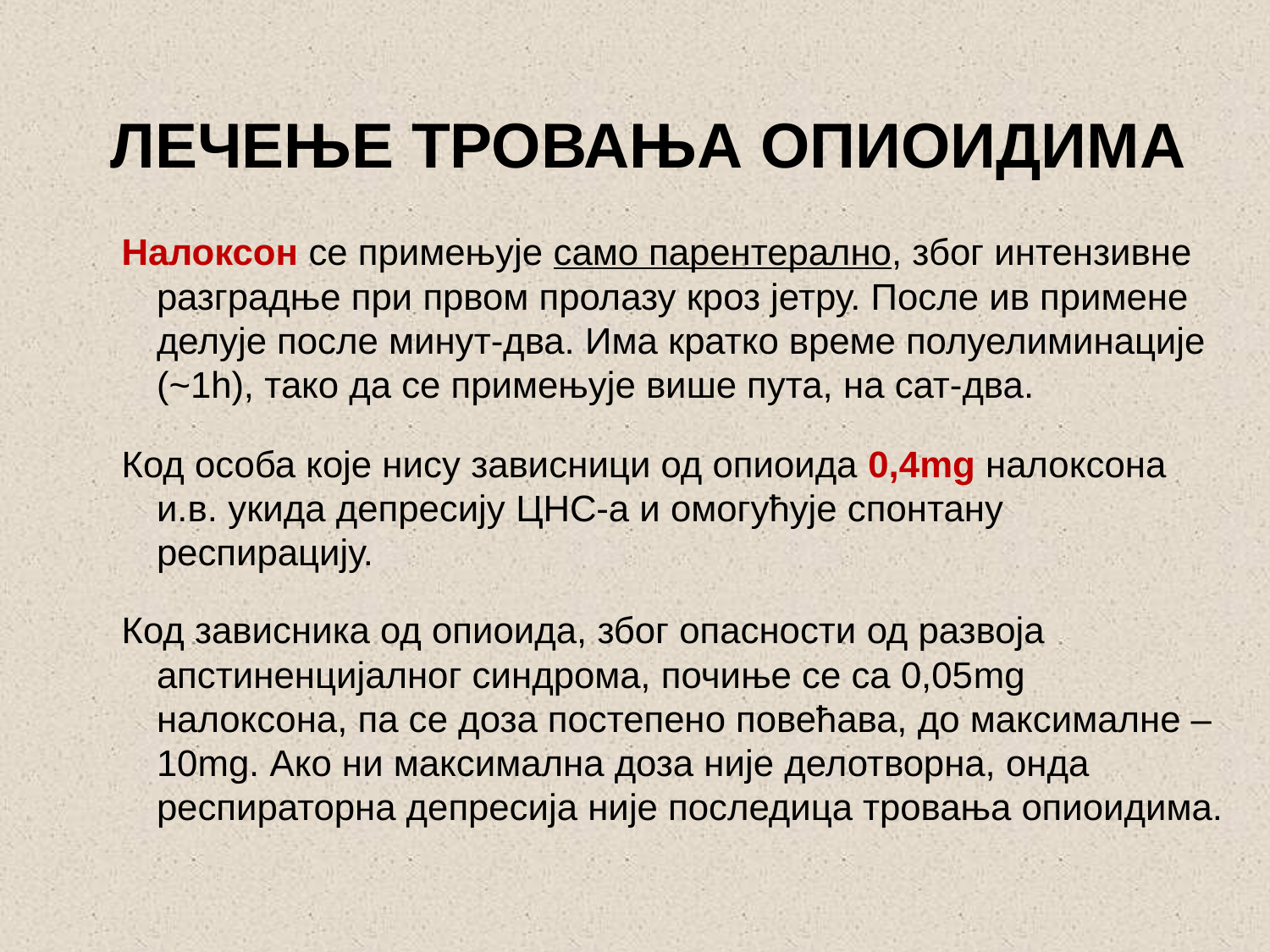

# ЛЕЧЕЊЕ ТРОВАЊА ОПИОИДИМА
Налоксон се примењује само парентерално, због интензивне разградње при првом пролазу кроз јетру. После ив примене делује после минут-два. Има кратко време полуелиминације (~1h), тако да се примењује више пута, на сат-два.

Код особа које нису зависници од опиоида 0,4mg налоксона и.в. укида депресију ЦНС-а и омогућује спонтану респирацију.

Код зависника од опиоида, због опасности од развоја апстиненцијалног синдрома, почиње се са 0,05mg налоксона, па се доза постепено повећава, до максималне – 10mg. Ако ни максимална доза није делотворна, онда респираторна депресија није последица тровања опиоидима.